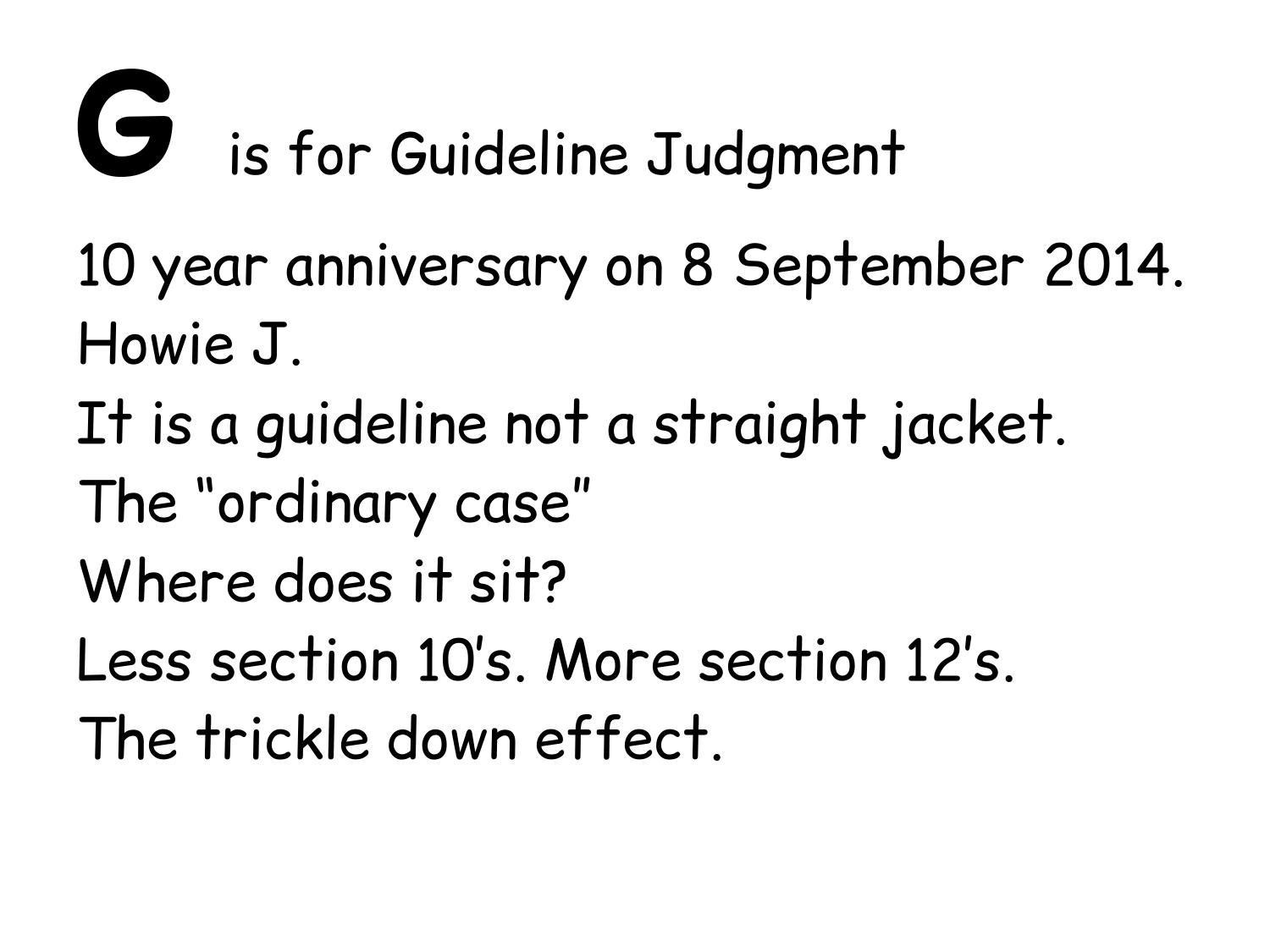

# G is for Guideline Judgment
10 year anniversary on 8 September 2014.
Howie J.
It is a guideline not a straight jacket.
The “ordinary case”
Where does it sit?
Less section 10’s. More section 12’s.
The trickle down effect.